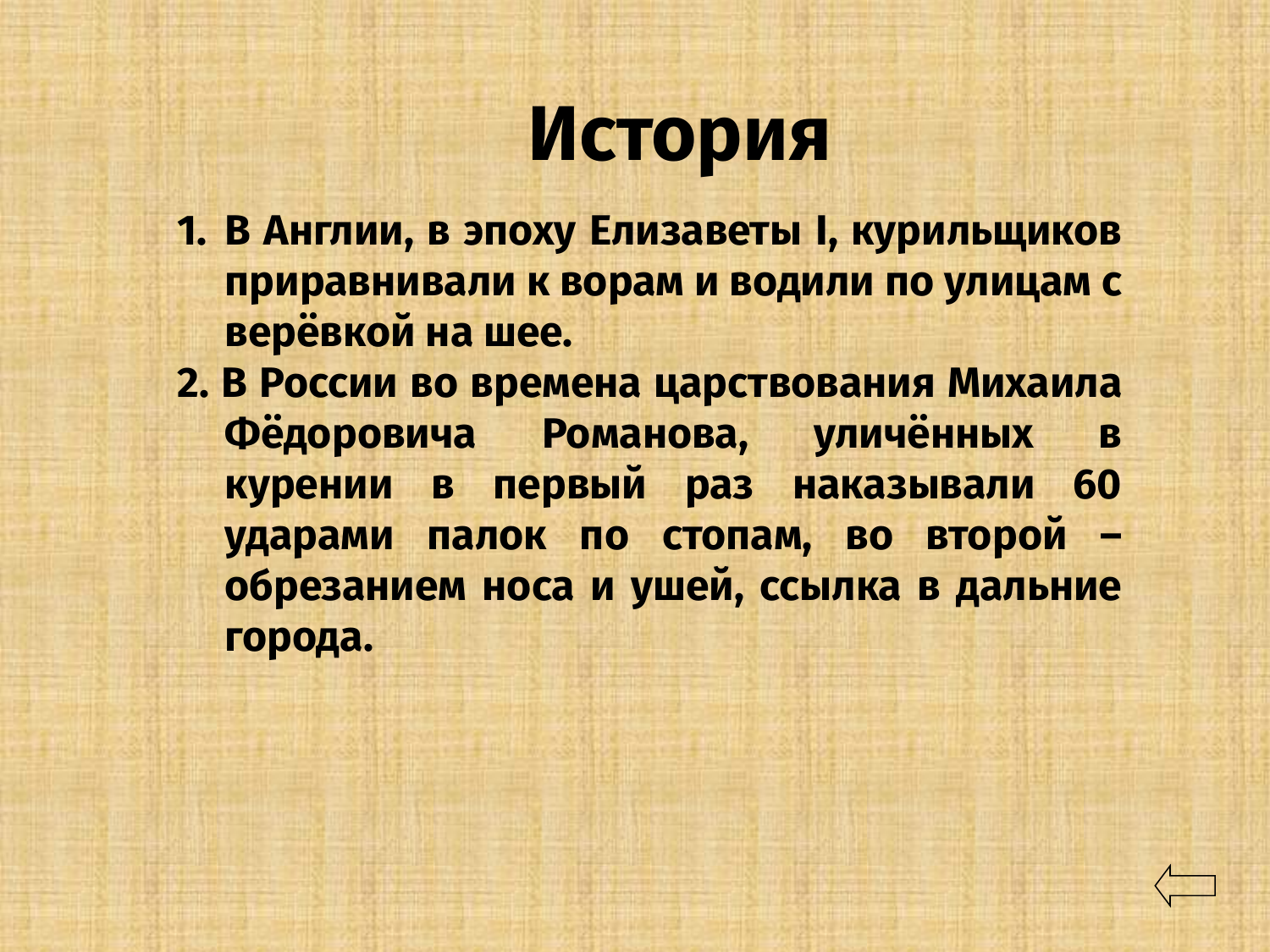

История
В Англии, в эпоху Елизаветы I, курильщиков приравнивали к ворам и водили по улицам с верёвкой на шее.
2. В России во времена царствования Михаила Фёдоровича Романова, уличённых в курении в первый раз наказывали 60 ударами палок по стопам, во второй – обрезанием носа и ушей, ссылка в дальние города.